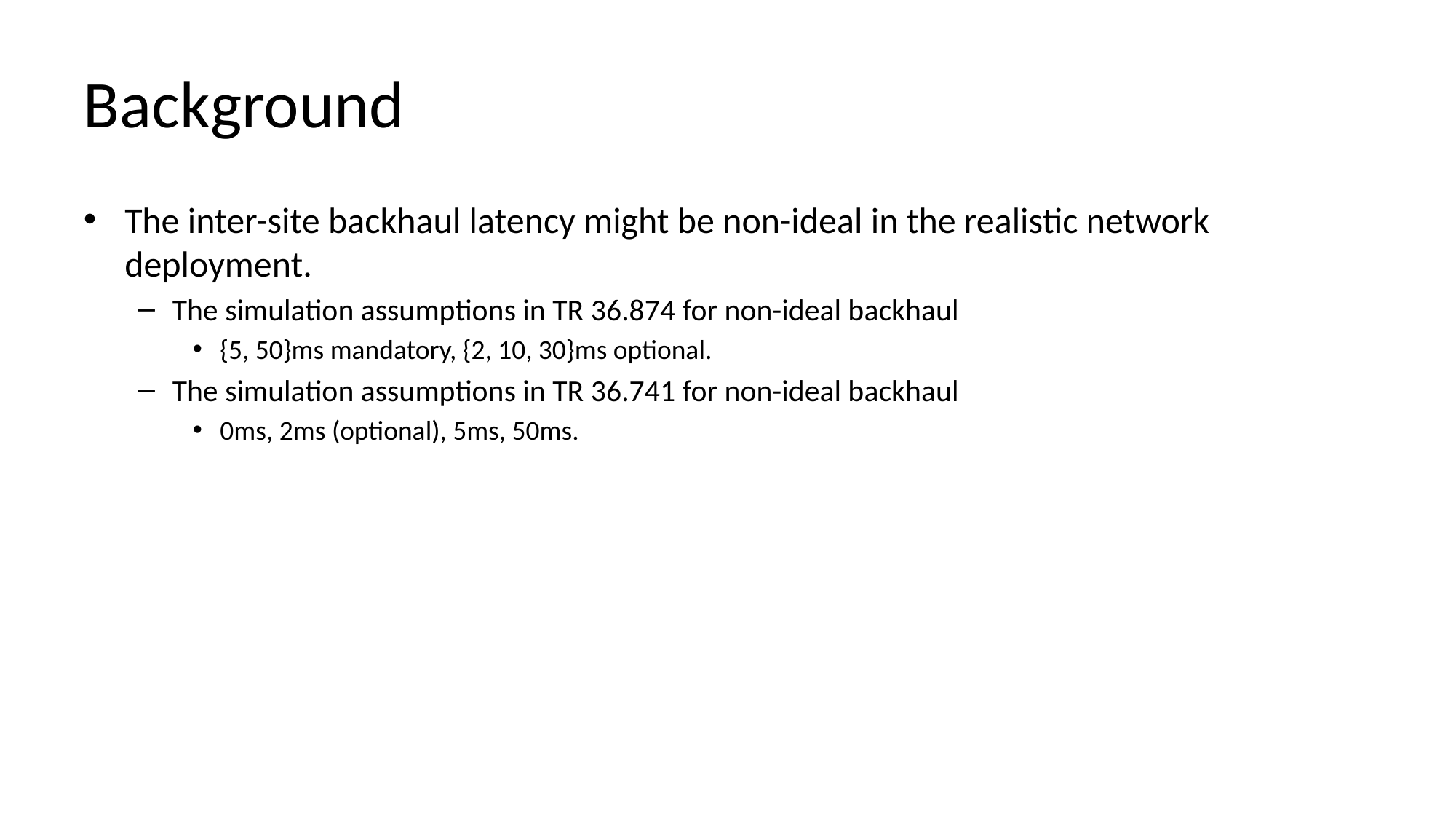

# Background
The inter-site backhaul latency might be non-ideal in the realistic network deployment.
The simulation assumptions in TR 36.874 for non-ideal backhaul
{5, 50}ms mandatory, {2, 10, 30}ms optional.
The simulation assumptions in TR 36.741 for non-ideal backhaul
0ms, 2ms (optional), 5ms, 50ms.